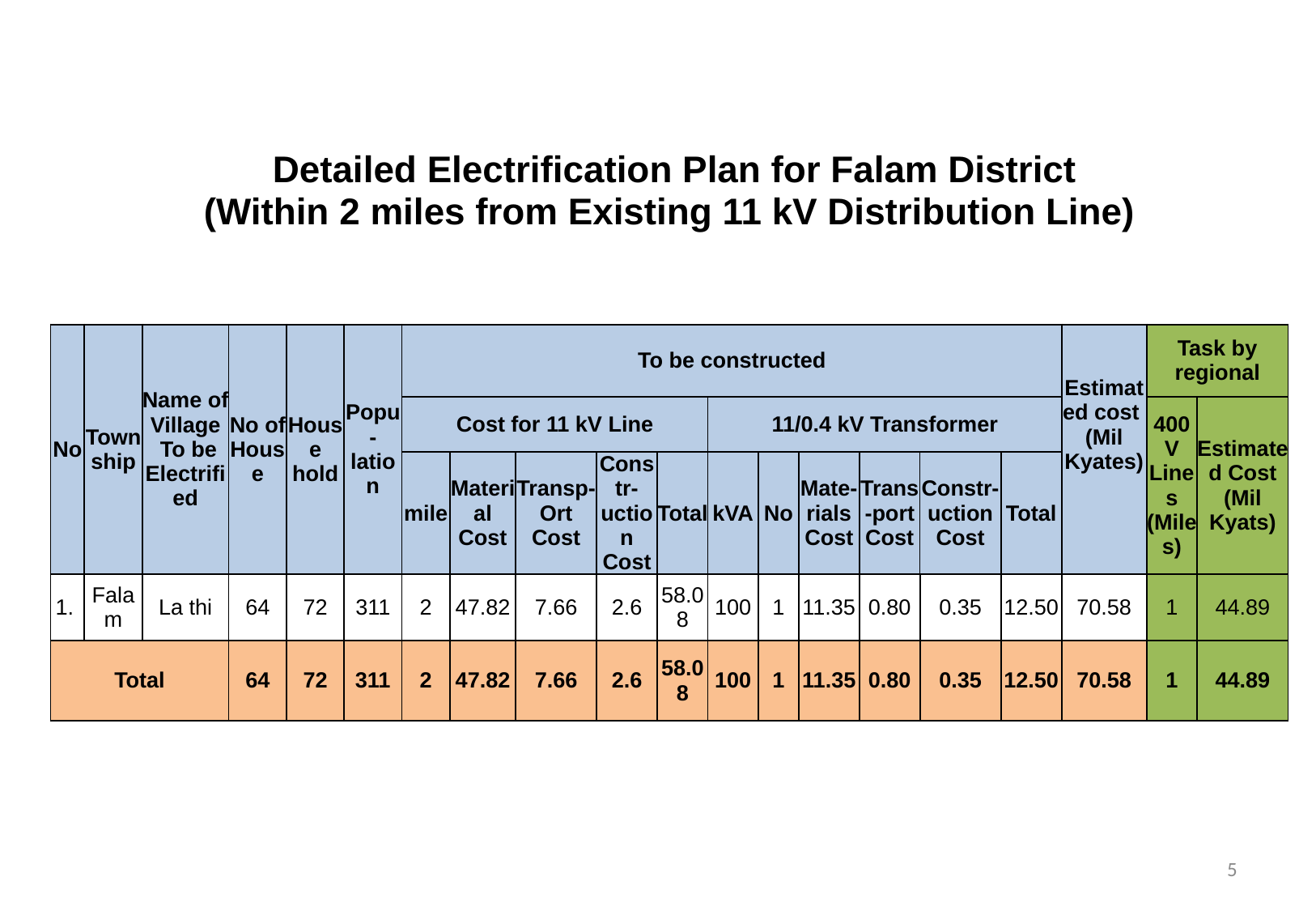

| Detailed Electrification Plan for Falam District (Within 2 miles from Existing 11 kV Distribution Line) |  |  |  |  |  |  |  |  |  |  |  |  |  |  |  |  |  |  |  |  |  |  |  |  |  |  |
| --- | --- | --- | --- | --- | --- | --- | --- | --- | --- | --- | --- | --- | --- | --- | --- | --- | --- | --- | --- | --- | --- | --- | --- | --- | --- | --- |
|  |  |  |  |  |  |  |  |  |  |  |  |  |  |  |  |  |  |  |  |  |  |  |  |  |  |  |
| No | Township | Name of Village To be Electrified | No of House | House hold | Popu- lation | To be constructed |  |  |  |  |  |  |  |  |  |  |  |  |  |  |  |  |  | Estimated cost (Mil Kyates) | Task by regional |  |
|  |  |  |  |  |  | Cost for 11 kV Line |  |  |  |  |  |  | 11/0.4 kV Transformer |  |  |  |  |  |  |  |  |  |  |  | 400V Lines (Miles) | Estimated Cost (Mil Kyats) |
|  |  |  |  |  |  | mile | Material Cost | Transp- Ort Cost |  | Constr-uction Cost |  | Total | kVA |  | No |  | Mate-rials Cost |  | Trans-port Cost |  | Constr-uction Cost |  | Total |  |  |  |
| 1. | Falam | La thi | 64 | 72 | 311 | 2 | 47.82 | 7.66 |  | 2.6 |  | 58.08 | 100 |  | 1 |  | 11.35 |  | 0.80 |  | 0.35 |  | 12.50 | 70.58 | 1 | 44.89 |
| Total |  |  | 64 | 72 | 311 | 2 | 47.82 | 7.66 |  | 2.6 |  | 58.08 | 100 |  | 1 |  | 11.35 |  | 0.80 |  | 0.35 |  | 12.50 | 70.58 | 1 | 44.89 |
5